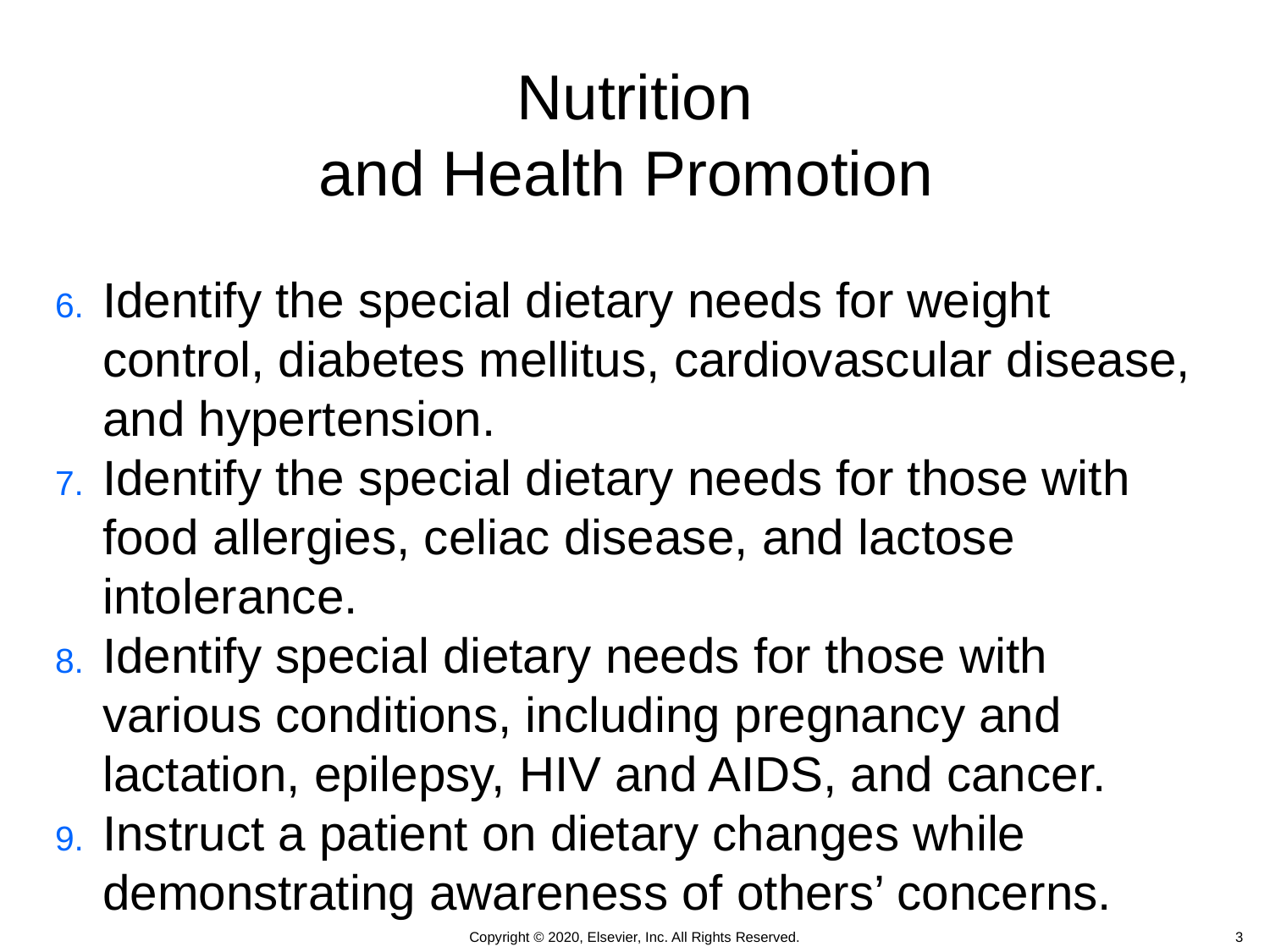

Nutrition
and Health Promotion
Identify the special dietary needs for weight control, diabetes mellitus, cardiovascular disease, and hypertension.
Identify the special dietary needs for those with food allergies, celiac disease, and lactose intolerance.
Identify special dietary needs for those with various conditions, including pregnancy and lactation, epilepsy, HIV and AIDS, and cancer.
Instruct a patient on dietary changes while demonstrating awareness of others’ concerns.
3